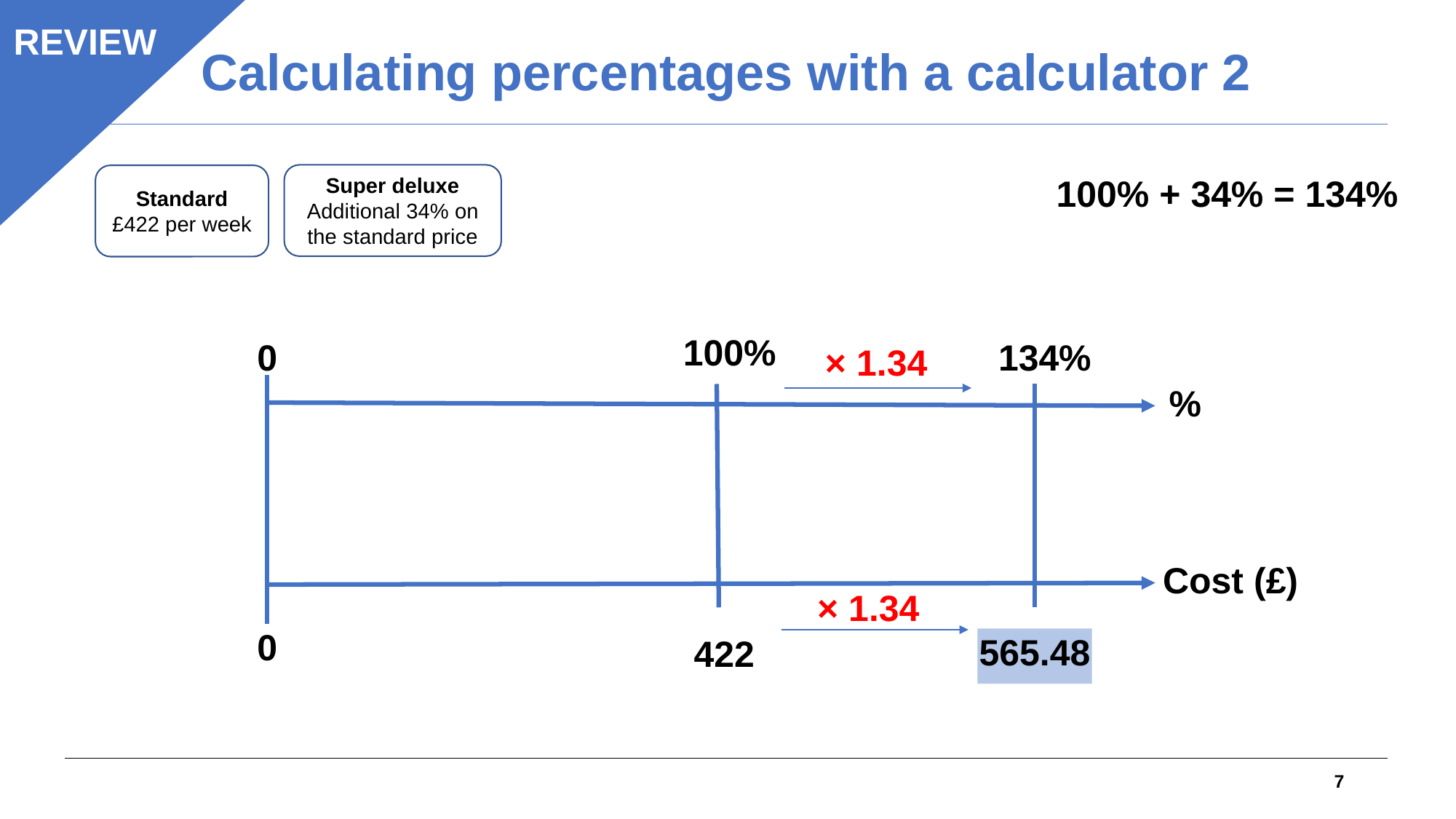

Calculating percentages with a calculator 2
REVIEW
Super deluxe
Additional 34% on the standard price
Standard
£422 per week
100% + 34% = 134%
100%
0
134%
× 1.34
%
Cost (£)
× 1.34
0
565.48
422

7